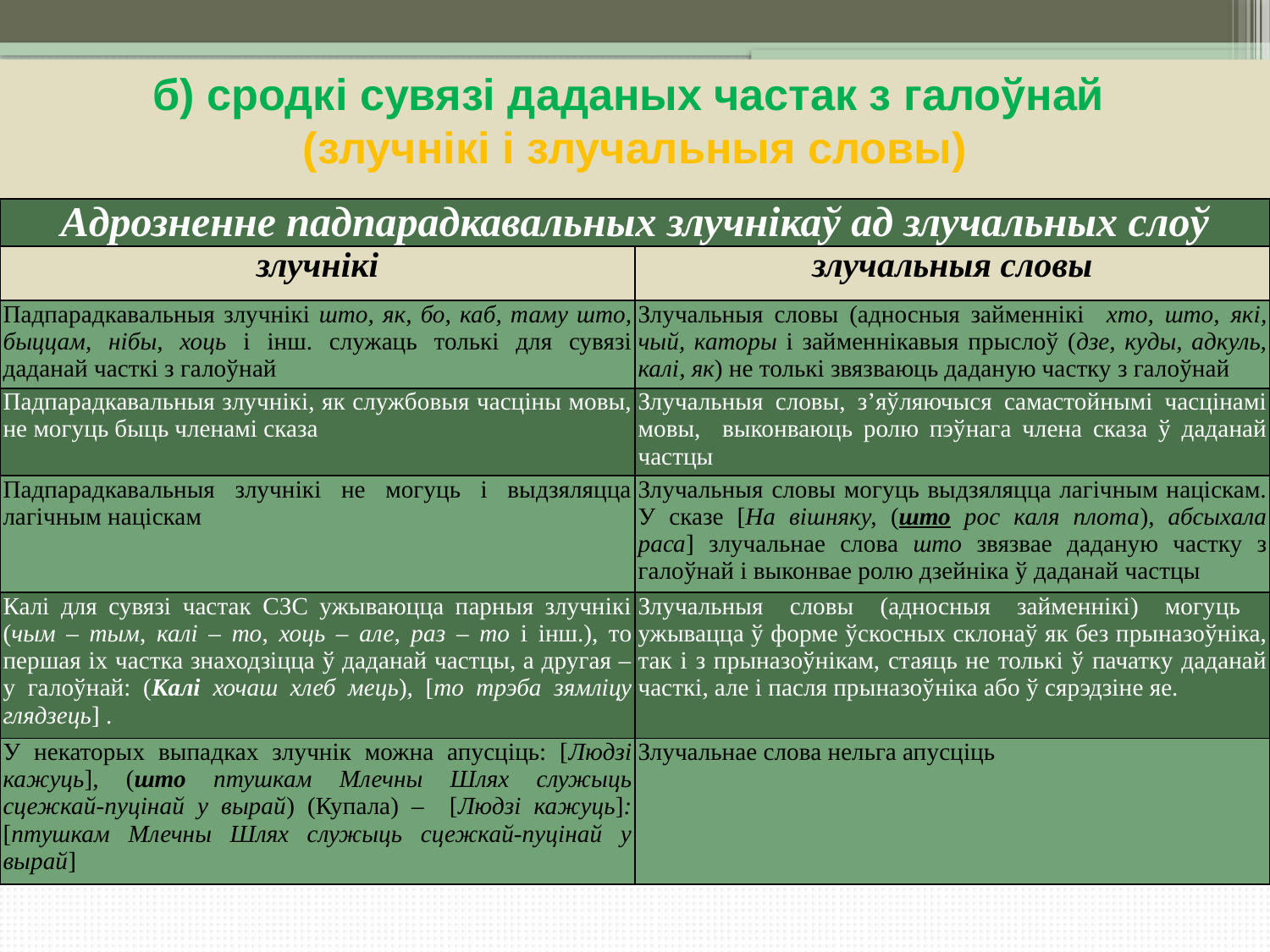

# б) сродкі сувязі даданых частак з галоўнай (злучнікі і злучальныя словы)
| Адрозненне падпарадкавальных злучнікаў ад злучальных слоў |  |
| --- | --- |
| злучнікі | злучальныя словы |
| Падпарадкавальныя злучнікі што, як, бо, каб, таму што, быццам, нібы, хоць і інш. служаць толькі для сувязі даданай часткі з галоўнай | Злучальныя словы (адносныя займеннікі хто, што, які, чый, каторы і займеннікавыя прыслоў (дзе, куды, адкуль, калі, як) не толькі звязваюць даданую частку з галоўнай |
| Падпарадкавальныя злучнікі, як службовыя часціны мовы, не могуць быць членамі сказа | Злучальныя словы, з’яўляючыся самастойнымі часцінамі мовы, выконваюць ролю пэўнага члена сказа ў даданай частцы |
| Падпарадкавальныя злучнікі не могуць і выдзяляцца лагічным націскам | Злучальныя словы могуць выдзяляцца лагічным націскам. У сказе [На вішняку, (што рос каля плота), абсыхала раса] злучальнае слова што звязвае даданую частку з галоўнай і выконвае ролю дзейніка ў даданай частцы |
| Калі для сувязі частак СЗС ужываюцца парныя злучнікі (чым – тым, калі – то, хоць – але, раз – то і інш.), то першая іх частка знаходзіцца ў даданай частцы, а другая – у галоўнай: (Калі хочаш хлеб мець), [то трэба зямліцу глядзець] . | Злучальныя словы (адносныя займеннікі) могуць ужывацца ў форме ўскосных склонаў як без прыназоўніка, так і з прыназоўнікам, стаяць не толькі ў пачатку даданай часткі, але і пасля прыназоўніка або ў сярэдзіне яе. |
| У некаторых выпадках злучнік можна апусціць: [Людзі кажуць], (што птушкам Млечны Шлях служыць сцежкай-пуцінай у вырай) (Купала) – [Людзі кажуць]: [птушкам Млечны Шлях служыць сцежкай-пуцінай у вырай] | Злучальнае слова нельга апусціць |